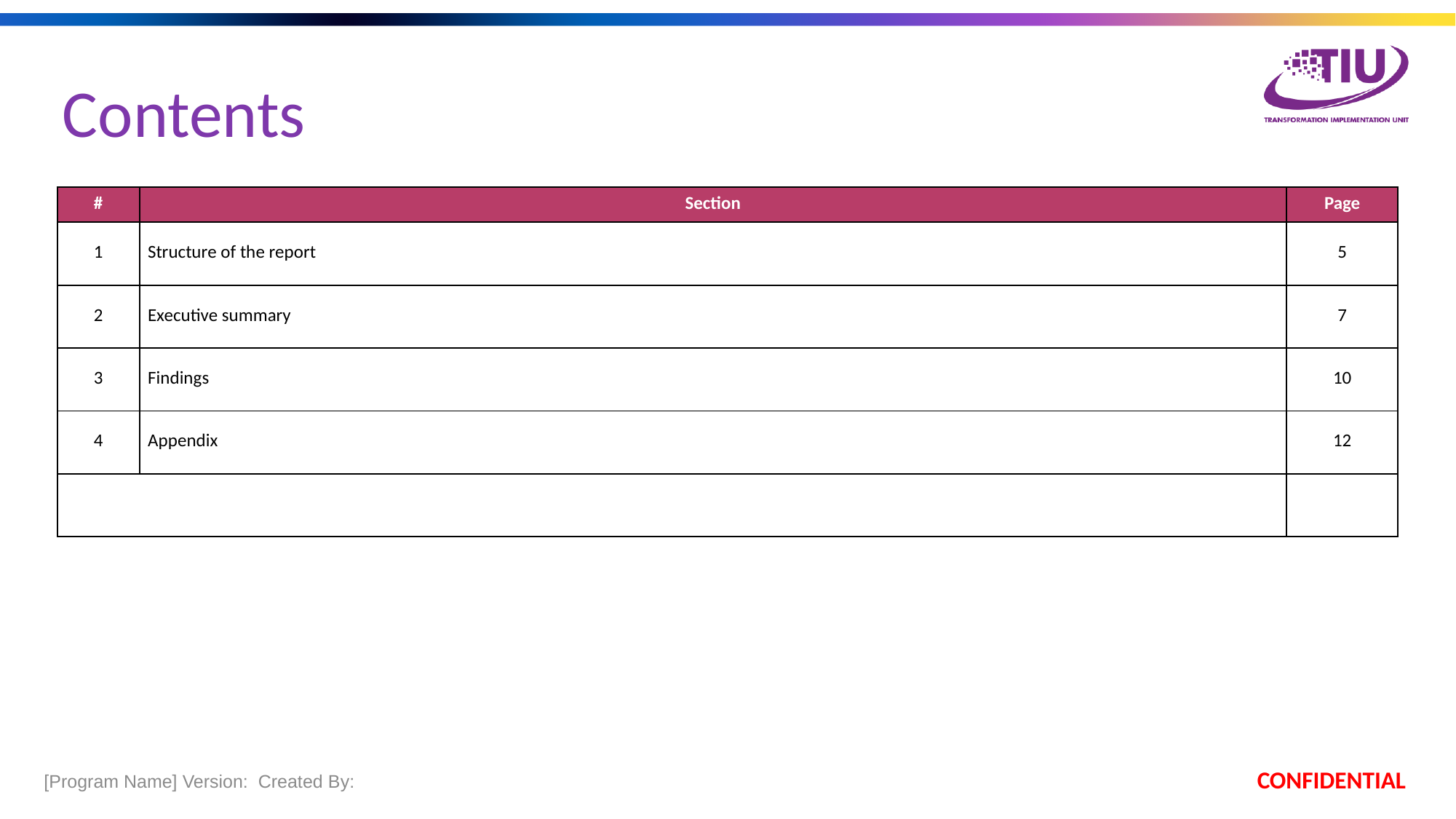

Contents
| # | Section | Page |
| --- | --- | --- |
| 1 | Structure of the report | 5 |
| 2 | Executive summary | 7 |
| 3 | Findings | 10 |
| 4 | Appendix | 12 |
|  |  |  |
 [Program Name] Version:  Created By:
CONFIDENTIAL